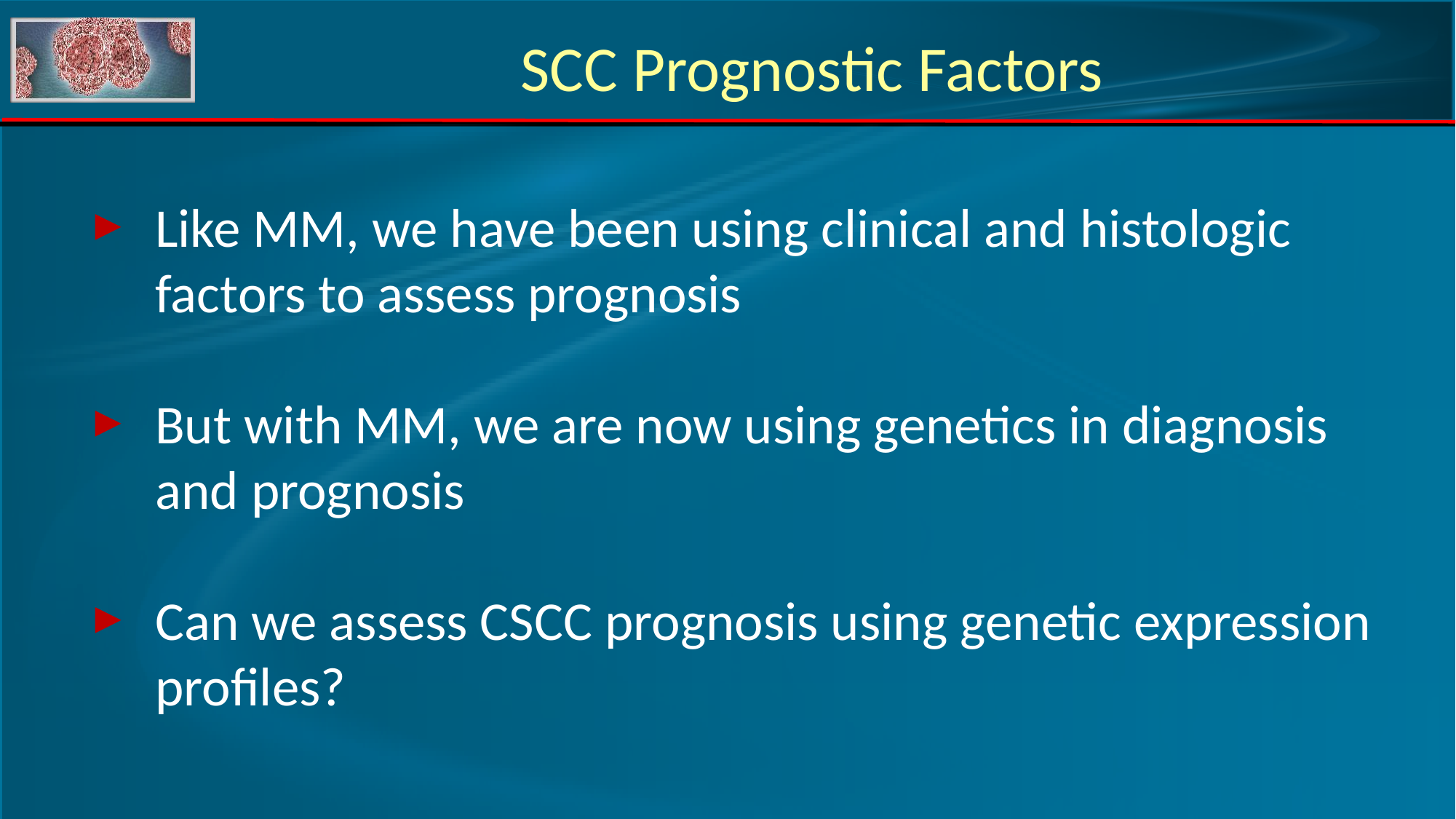

SCC Prognostic Factors

Like MM, we have been using clinical and histologic factors to assess prognosis

But with MM, we are now using genetics in diagnosis and prognosis

Can we assess CSCC prognosis using genetic expression profiles?